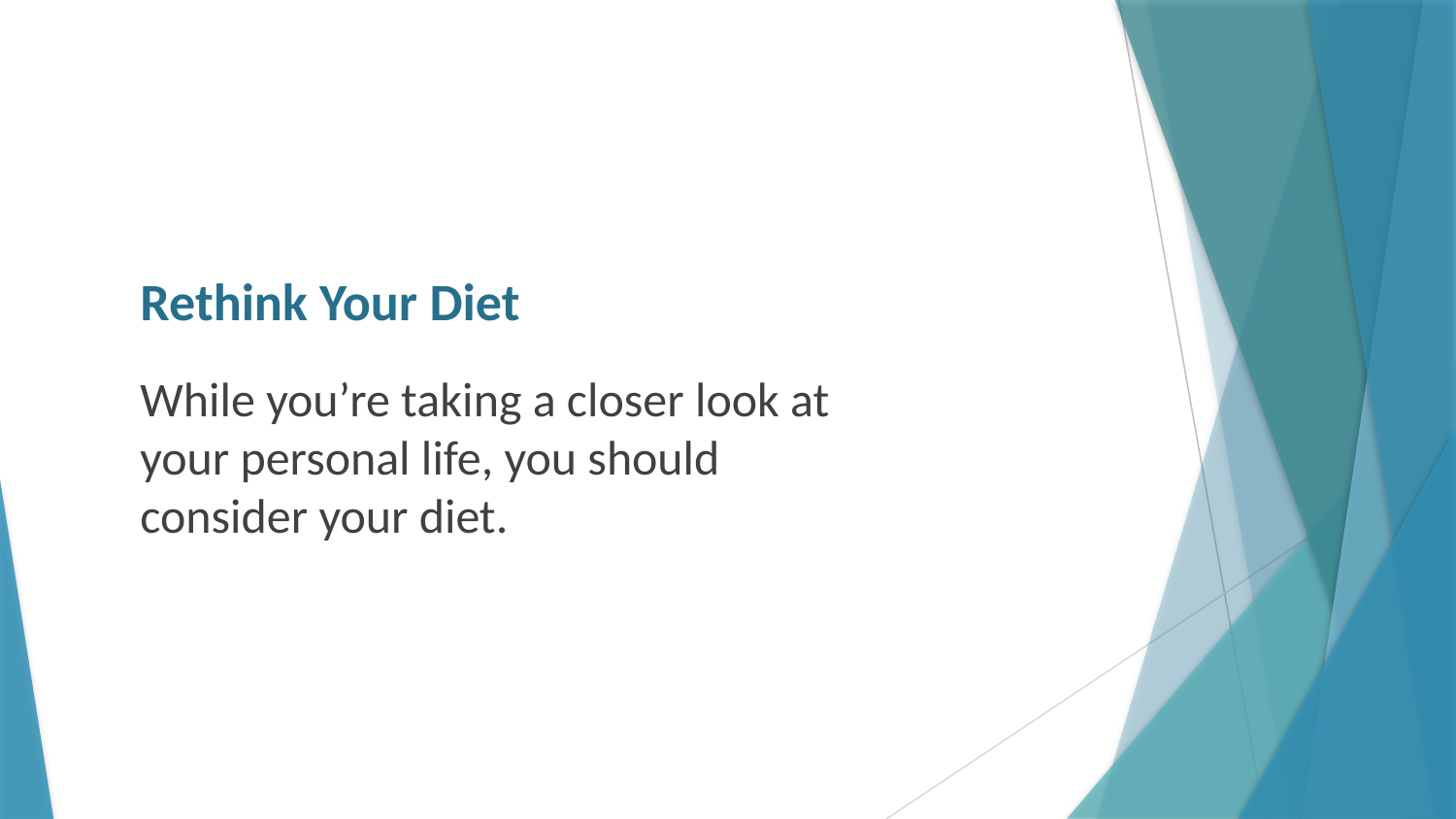

# Rethink Your Diet
While you’re taking a closer look at your personal life, you should consider your diet.